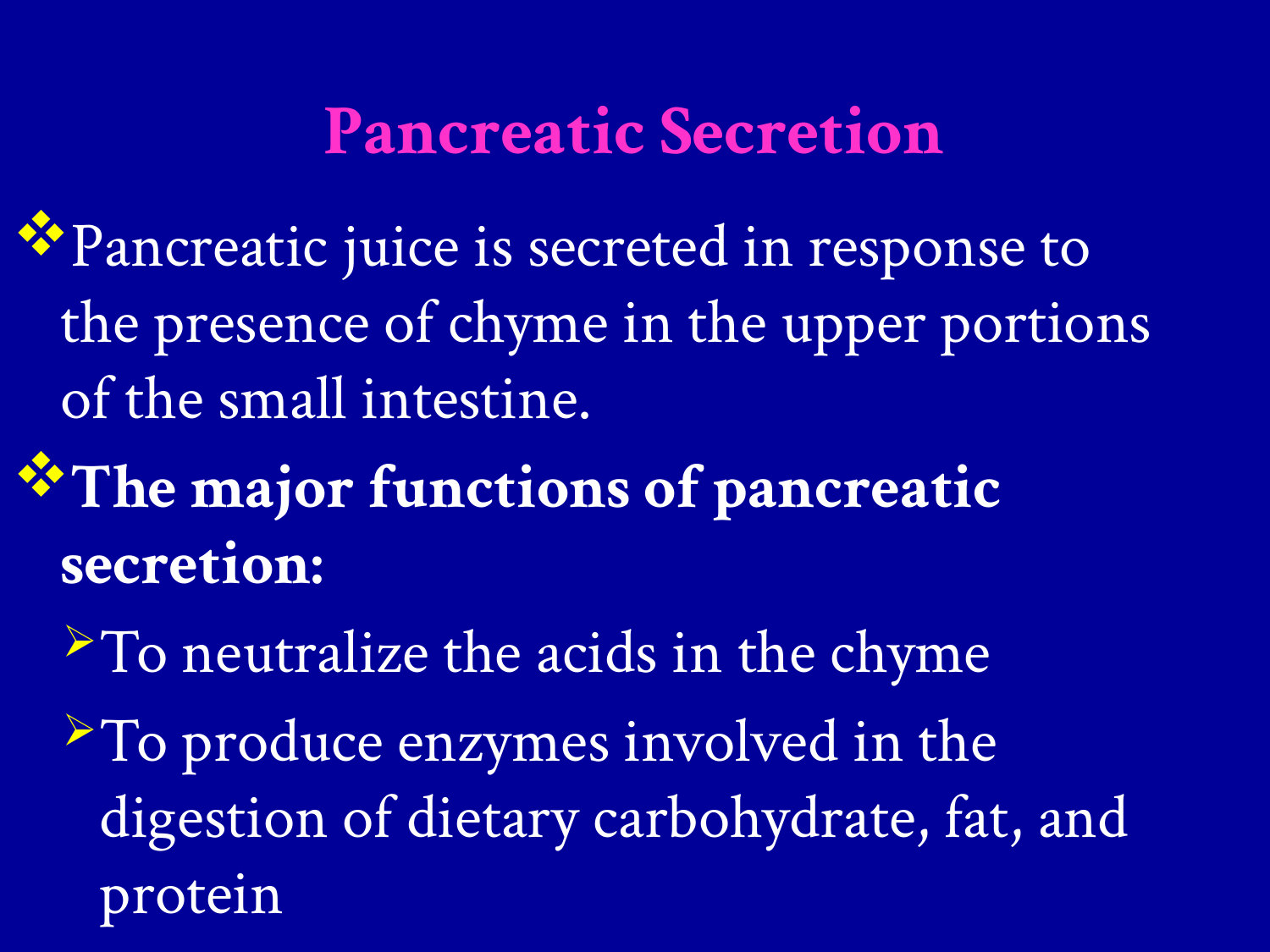

# Pancreatic Secretion
Pancreatic juice is secreted in response to the presence of chyme in the upper portions of the small intestine.
The major functions of pancreatic secretion:
To neutralize the acids in the chyme
To produce enzymes involved in the digestion of dietary carbohydrate, fat, and protein